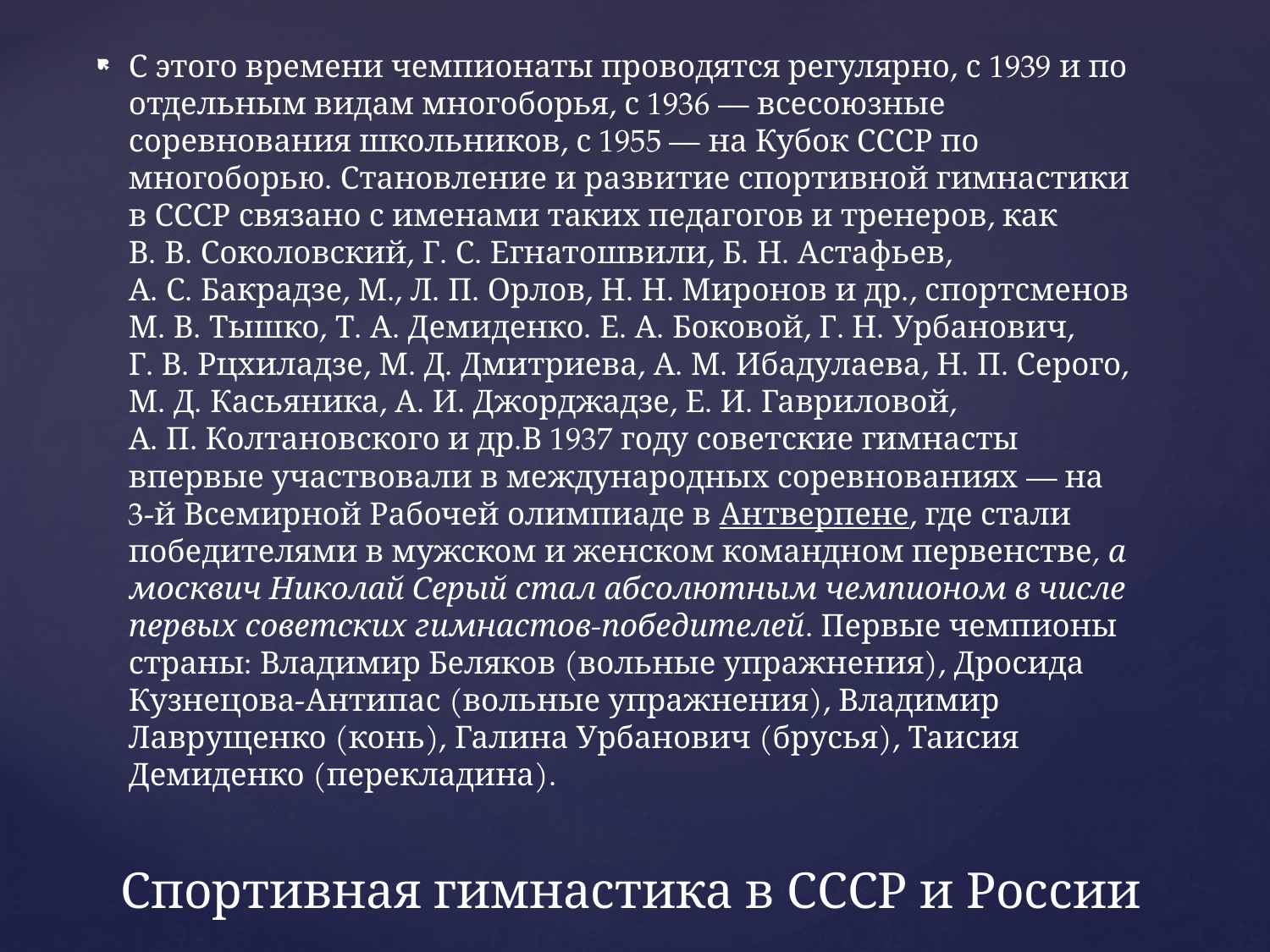

С этого времени чемпионаты проводятся регулярно, с 1939 и по отдельным видам многоборья, с 1936 — всесоюзные соревнования школьников, с 1955 — на Кубок СССР по многоборью. Становление и развитие спортивной гимнастики в СССР связано с именами таких педагогов и тренеров, как В. В. Соколовский, Г. С. Егнатошвили, Б. Н. Астафьев, А. С. Бакрадзе, М., Л. П. Орлов, Н. Н. Миронов и др., спортсменов М. В. Тышко, Т. А. Демиденко. Е. А. Боковой, Г. Н. Урбанович, Г. В. Рцхиладзе, М. Д. Дмитриева, А. М. Ибадулаева, Н. П. Серого, М. Д. Касьяника, А. И. Джорджадзе, Е. И. Гавриловой, А. П. Колтановского и др.В 1937 году советские гимнасты впервые участвовали в международных соревнованиях — на 3-й Всемирной Рабочей олимпиаде в Антверпене, где стали победителями в мужском и женском командном первенстве, а москвич Николай Серый стал абсолютным чемпионом в числе первых советских гимнастов-победителей. Первые чемпионы страны: Владимир Беляков (вольные упражнения), Дросида Кузнецова-Антипас (вольные упражнения), Владимир Лаврущенко (конь), Галина Урбанович (брусья), Таисия Демиденко (перекладина).
# Спортивная гимнастика в СССР и России